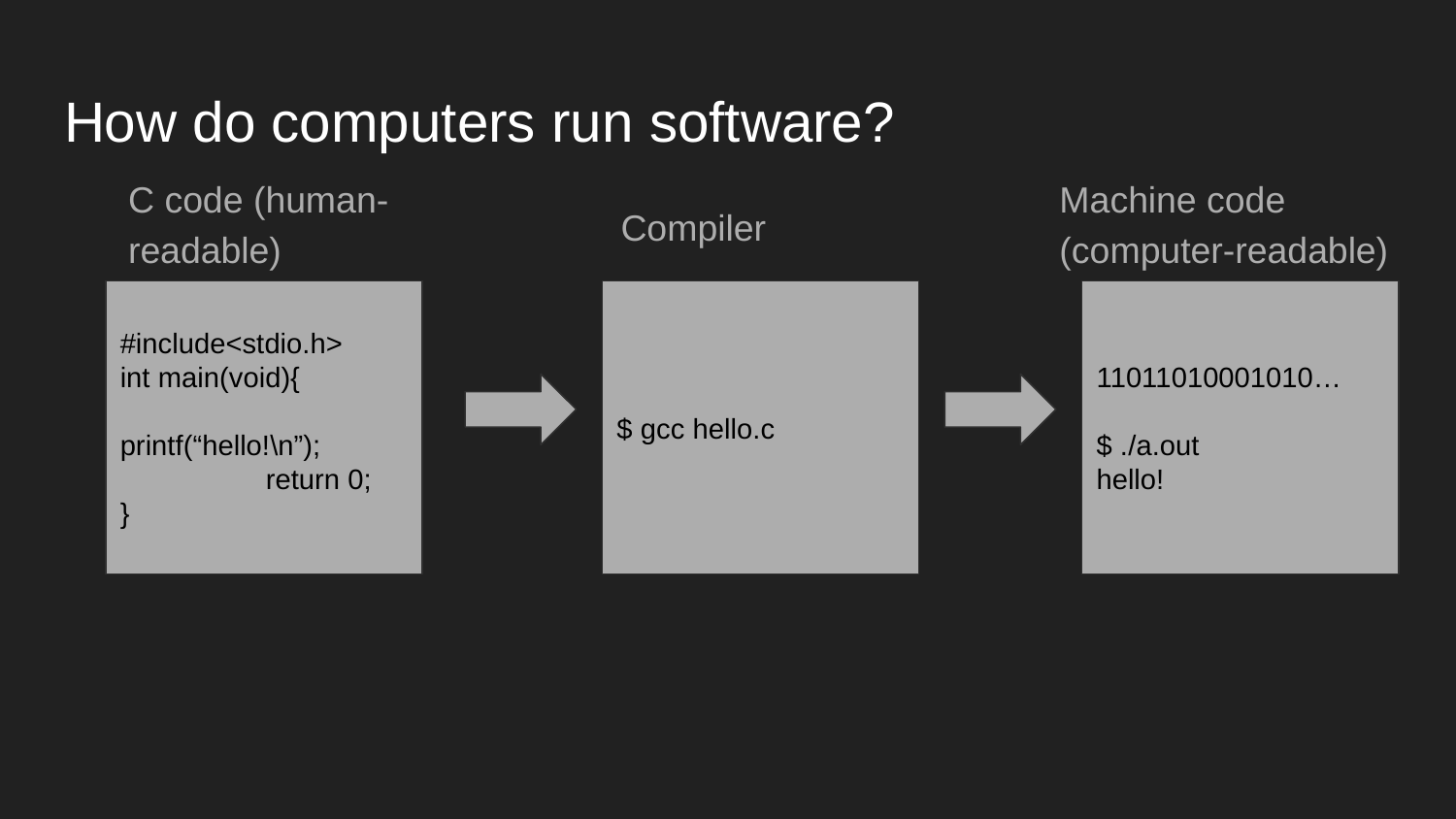

# How do computers run software?
C code (human-readable)
Machine code (computer-readable)
Compiler
#include<stdio.h>
int main(void){
	printf(“hello!\n”);
	return 0;
}
$ gcc hello.c
11011010001010…

$ ./a.out
hello!